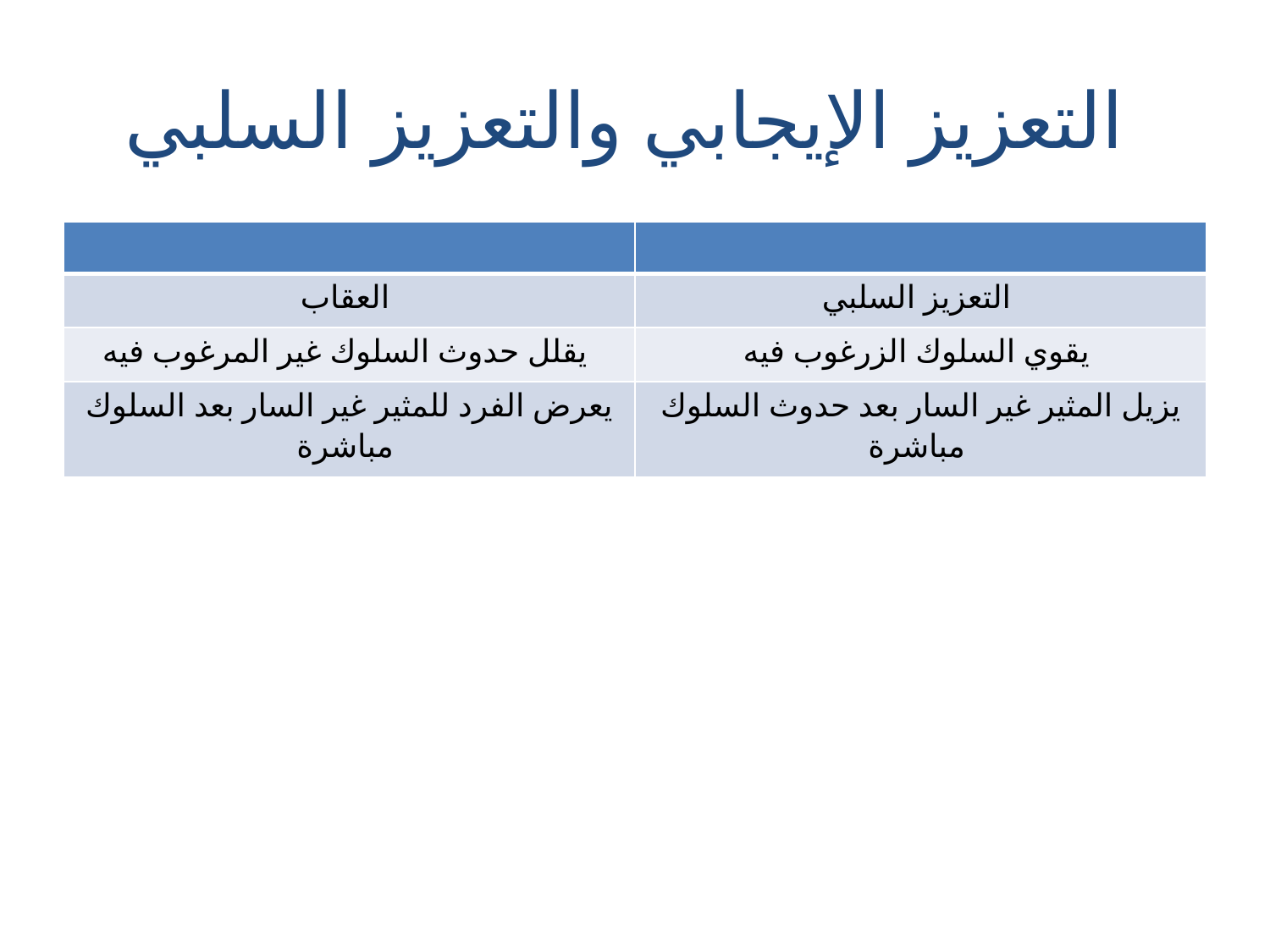

# التعزيز الإيجابي والتعزيز السلبي
|  |  |
| --- | --- |
| العقاب | التعزيز السلبي |
| يقلل حدوث السلوك غير المرغوب فيه | يقوي السلوك الزرغوب فيه |
| يعرض الفرد للمثير غير السار بعد السلوك مباشرة | يزيل المثير غير السار بعد حدوث السلوك مباشرة |